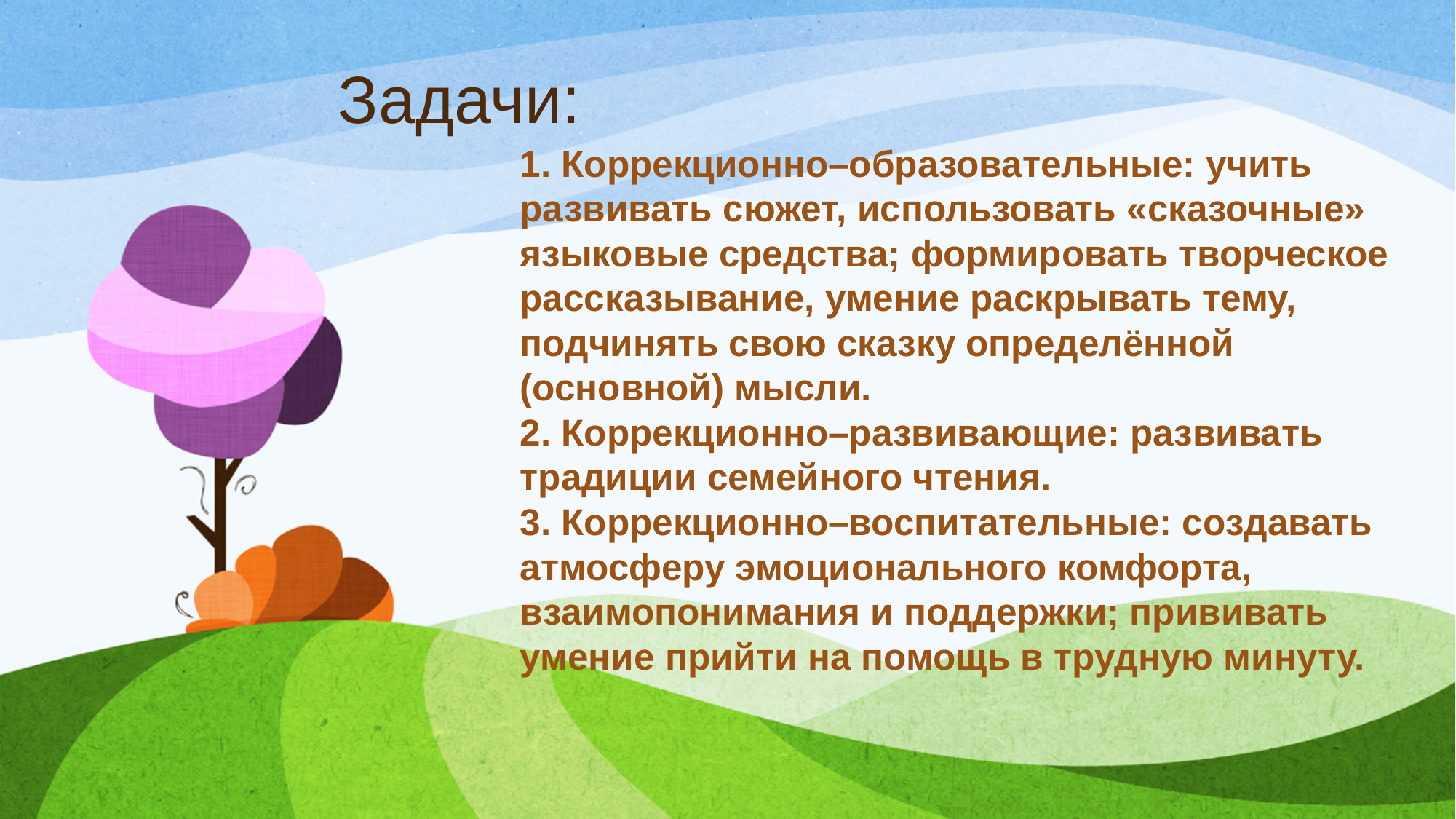

# Задачи:
1. Коррекционно–образовательные: учить развивать сюжет, использовать «сказочные» языковые средства; формировать творческое рассказывание, умение раскрывать тему, подчинять свою сказку определённой (основной) мысли.
2. Коррекционно–развивающие: развивать традиции семейного чтения.
3. Коррекционно–воспитательные: создавать атмосферу эмоционального комфорта, взаимопонимания и поддержки; прививать умение прийти на помощь в трудную минуту.